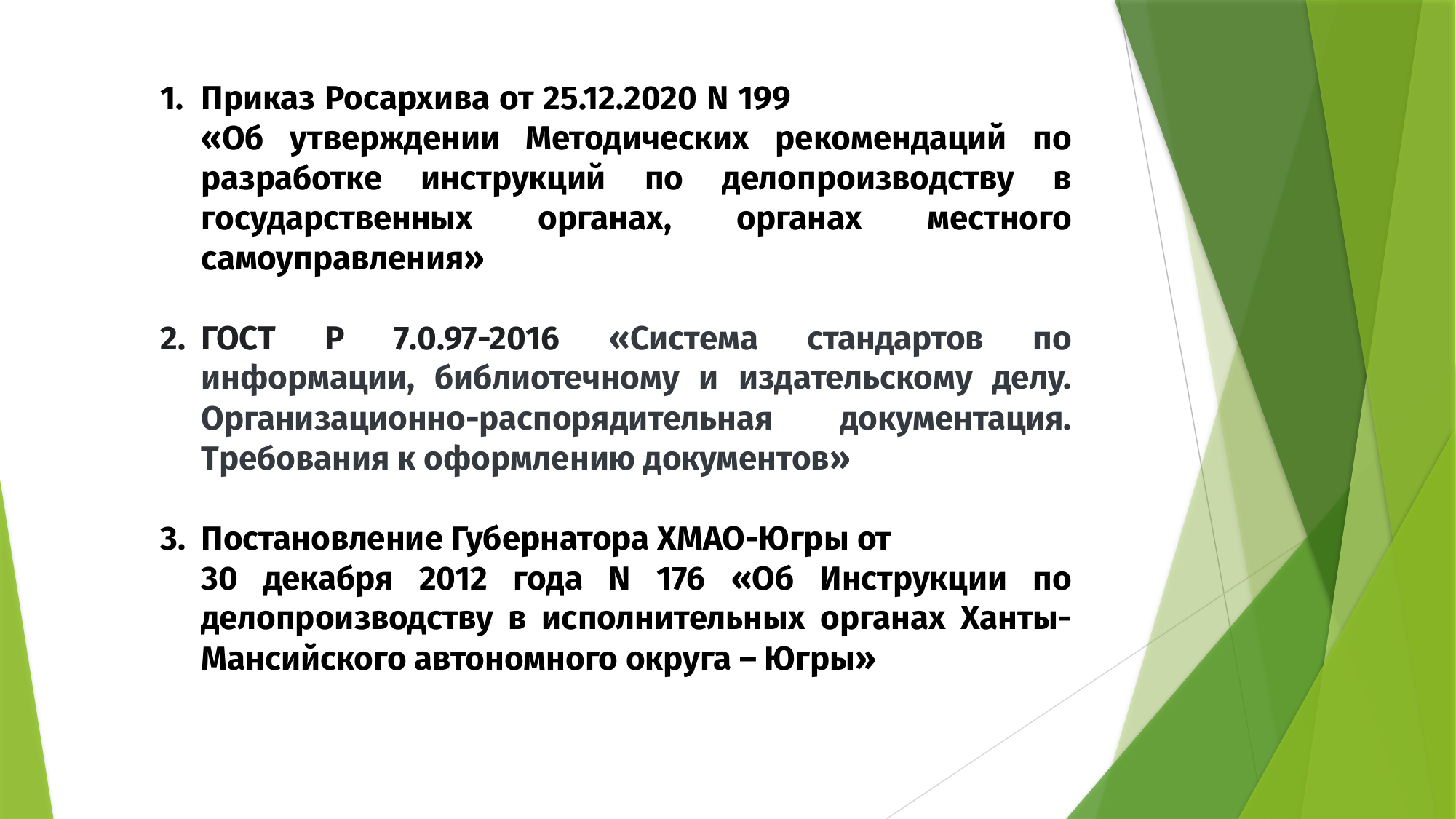

Приказ Росархива от 25.12.2020 N 199                              «Об утверждении Методических рекомендаций по разработке инструкций по делопроизводству в государственных органах, органах местного самоуправления»

ГОСТ Р 7.0.97-2016 «Система стандартов по информации, библиотечному и издательскому делу. Организационно-распорядительная документация. Требования к оформлению документов»

Постановление Губернатора ХМАО-Югры от                       30 декабря 2012 года N 176 «Об Инструкции по делопроизводству в исполнительных органах Ханты-Мансийского автономного округа – Югры»